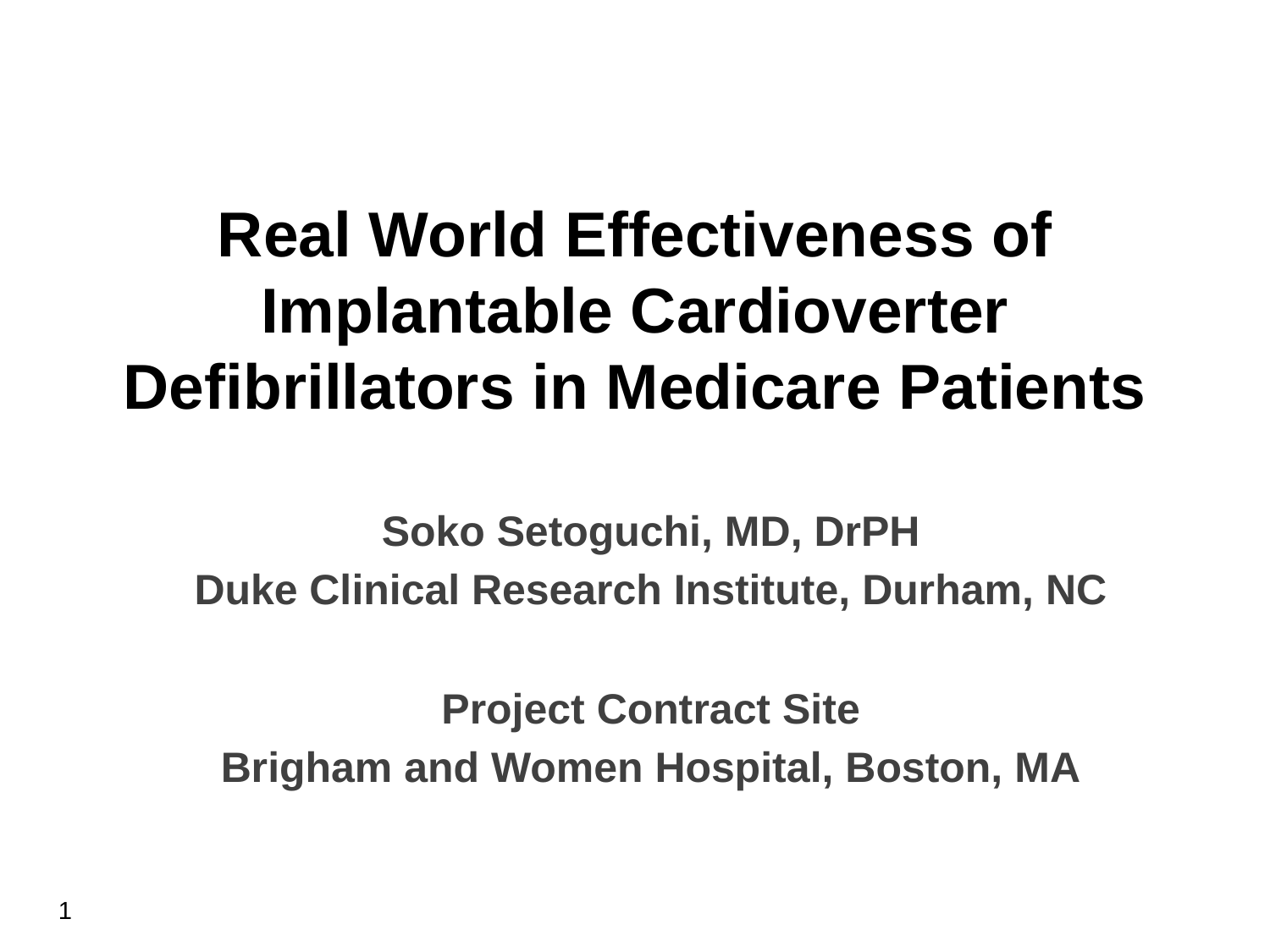

# Real World Effectiveness of Implantable Cardioverter Defibrillators in Medicare Patients
Soko Setoguchi, MD, DrPH
Duke Clinical Research Institute, Durham, NC

Project Contract Site
Brigham and Women Hospital, Boston, MA
1